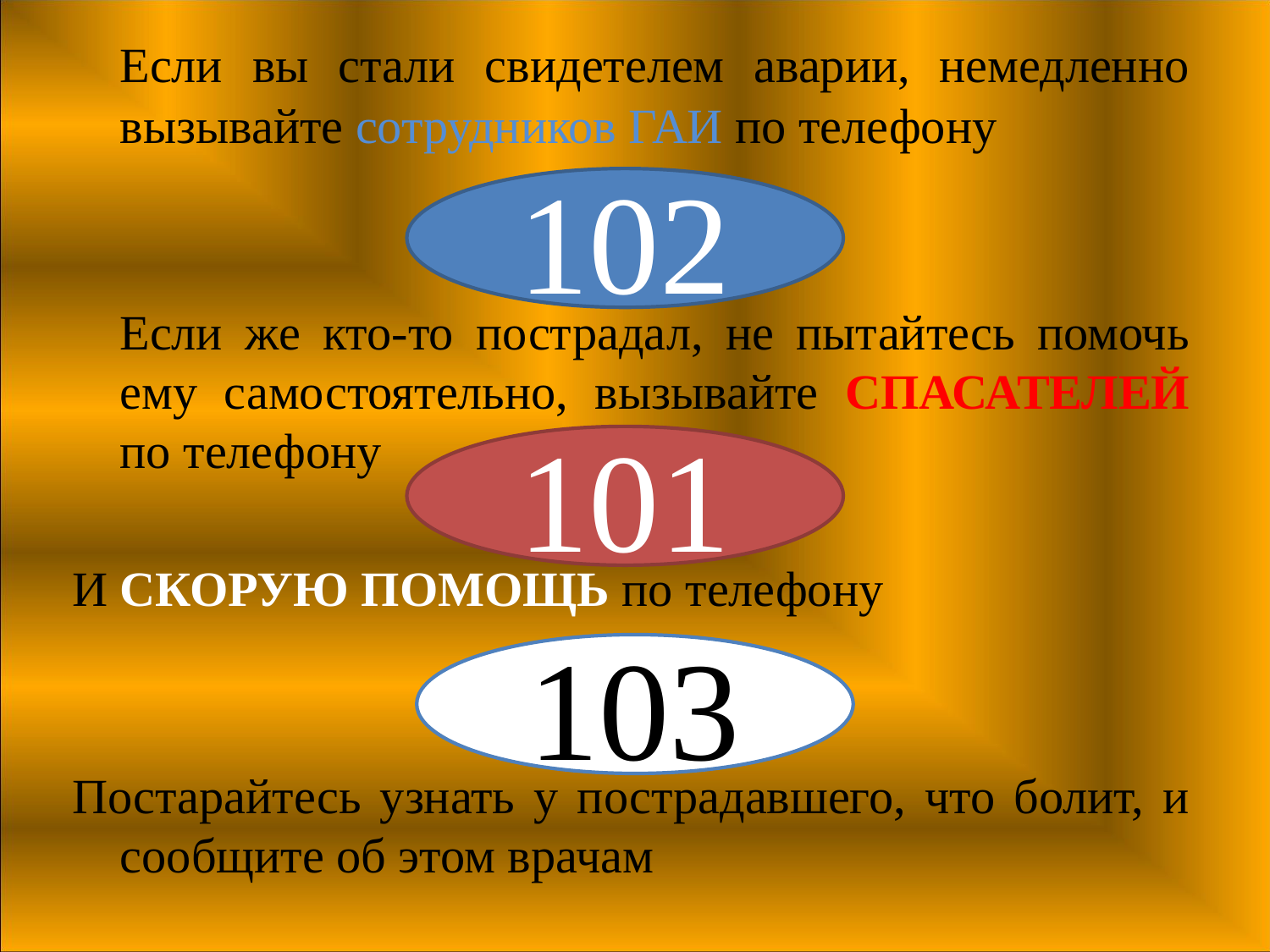

Если вы стали свидетелем аварии, немедленно вызывайте сотрудников ГАИ по телефону

	Если же кто-то пострадал, не пытайтесь помочь ему самостоятельно, вызывайте СПАСАТЕЛЕЙ по телефону

И СКОРУЮ ПОМОЩЬ по телефону

Постарайтесь узнать у пострадавшего, что болит, и сообщите об этом врачам
 102
 101
 103